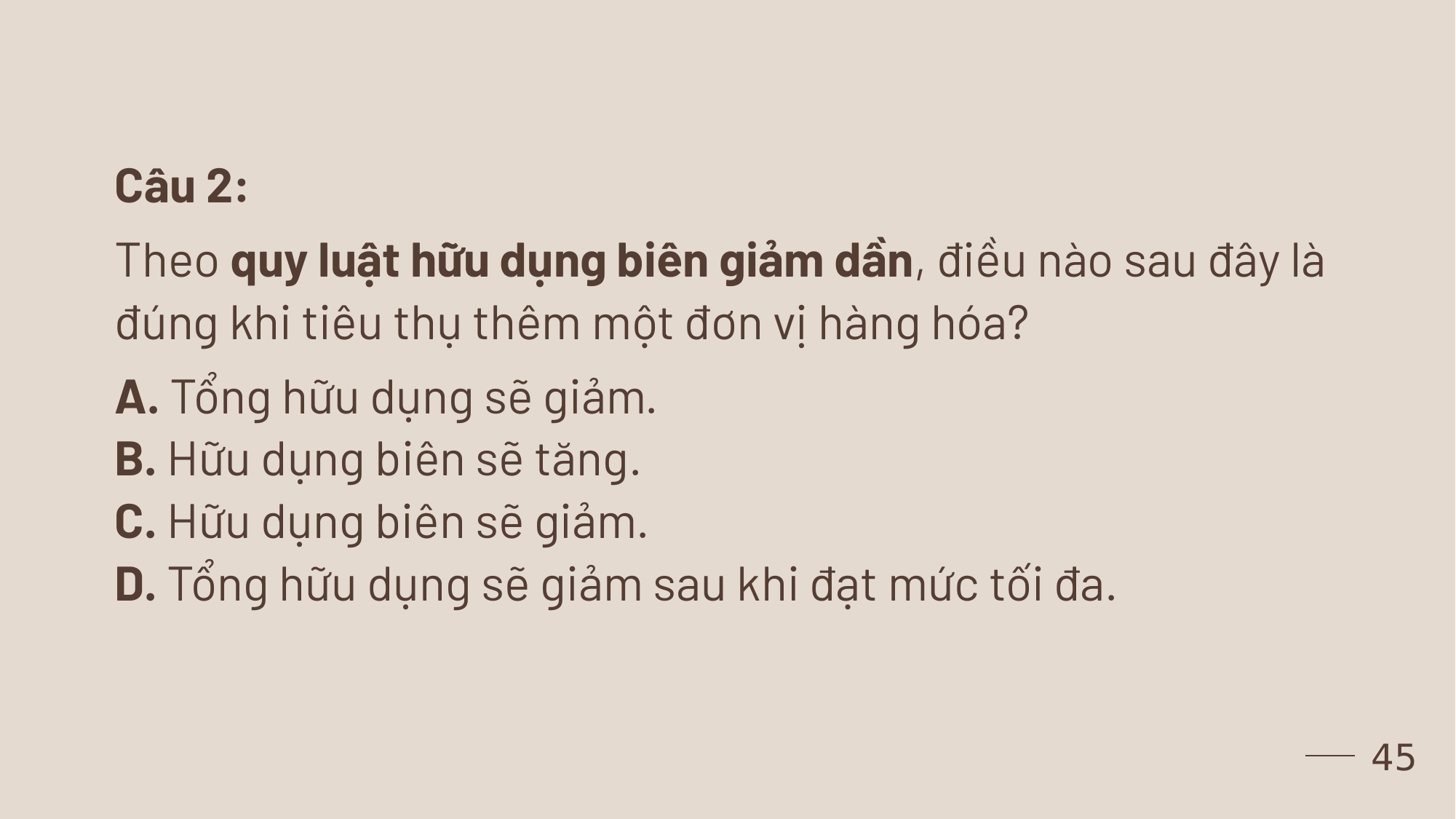

Câu 2:
Theo quy luật hữu dụng biên giảm dần, điều nào sau đây là đúng khi tiêu thụ thêm một đơn vị hàng hóa?
A. Tổng hữu dụng sẽ giảm.
B. Hữu dụng biên sẽ tăng.
C. Hữu dụng biên sẽ giảm.
D. Tổng hữu dụng sẽ giảm sau khi đạt mức tối đa.
45